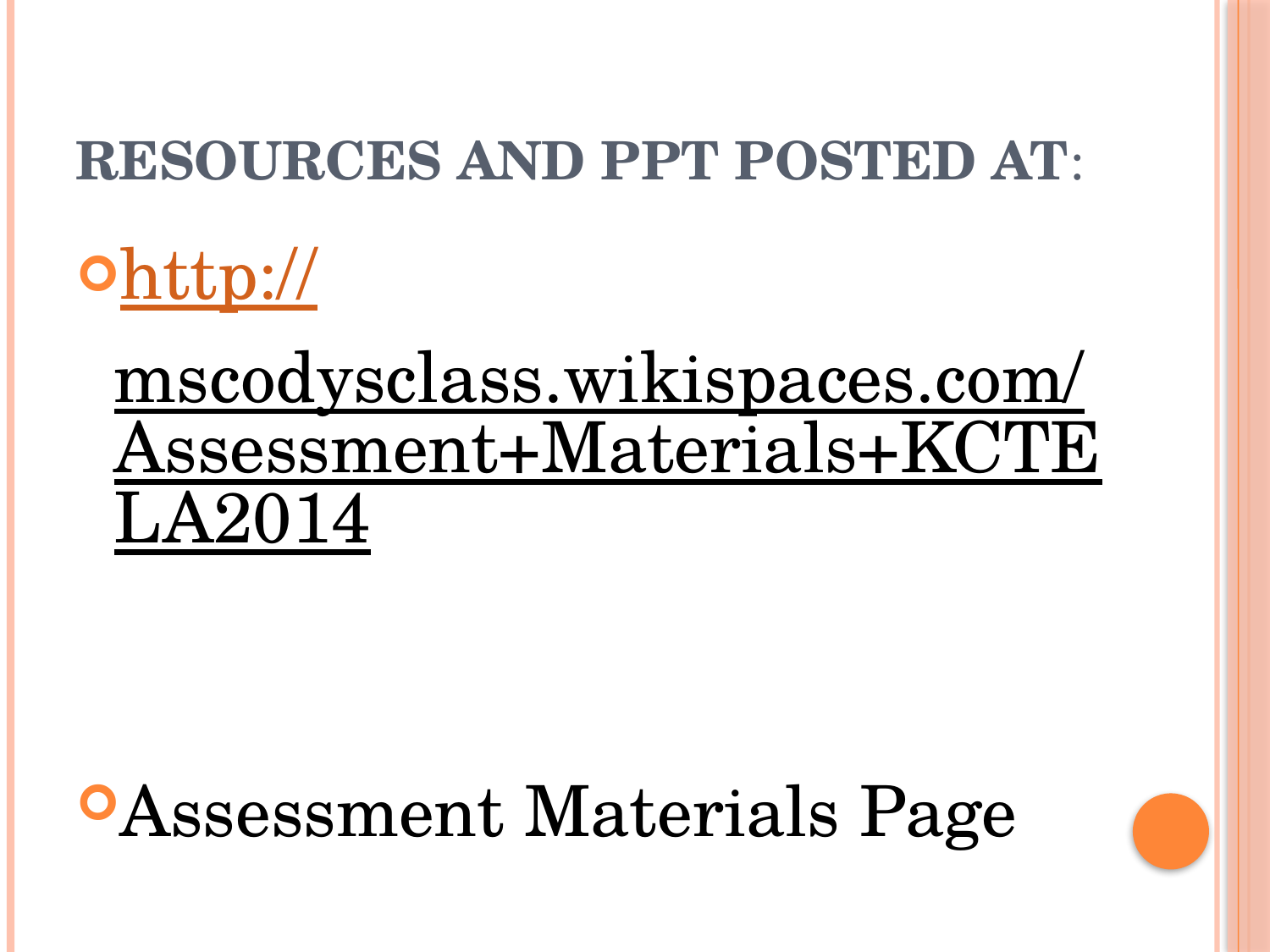

# Resources and PPT posted at:
http://mscodysclass.wikispaces.com/Assessment+Materials+KCTELA2014

Assessment Materials Page